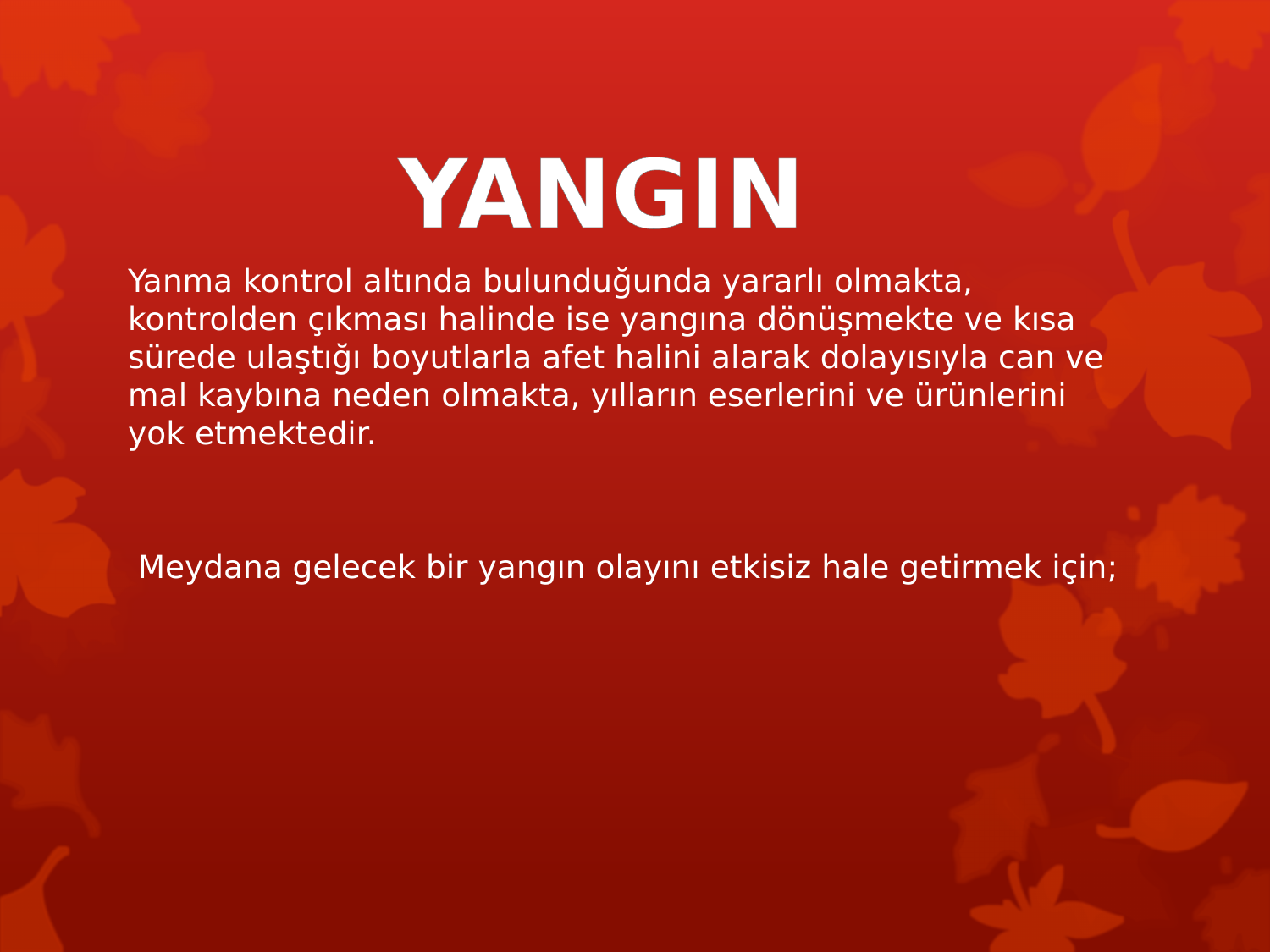

YANGIN
Yanma kontrol altında bulunduğunda yararlı olmakta, kontrolden çıkması halinde ise yangına dönüşmekte ve kısa sürede ulaştığı boyutlarla afet halini alarak dolayısıyla can ve mal kaybına neden olmakta, yılların eserlerini ve ürünlerini yok etmektedir.
Meydana gelecek bir yangın olayını etkisiz hale getirmek için;